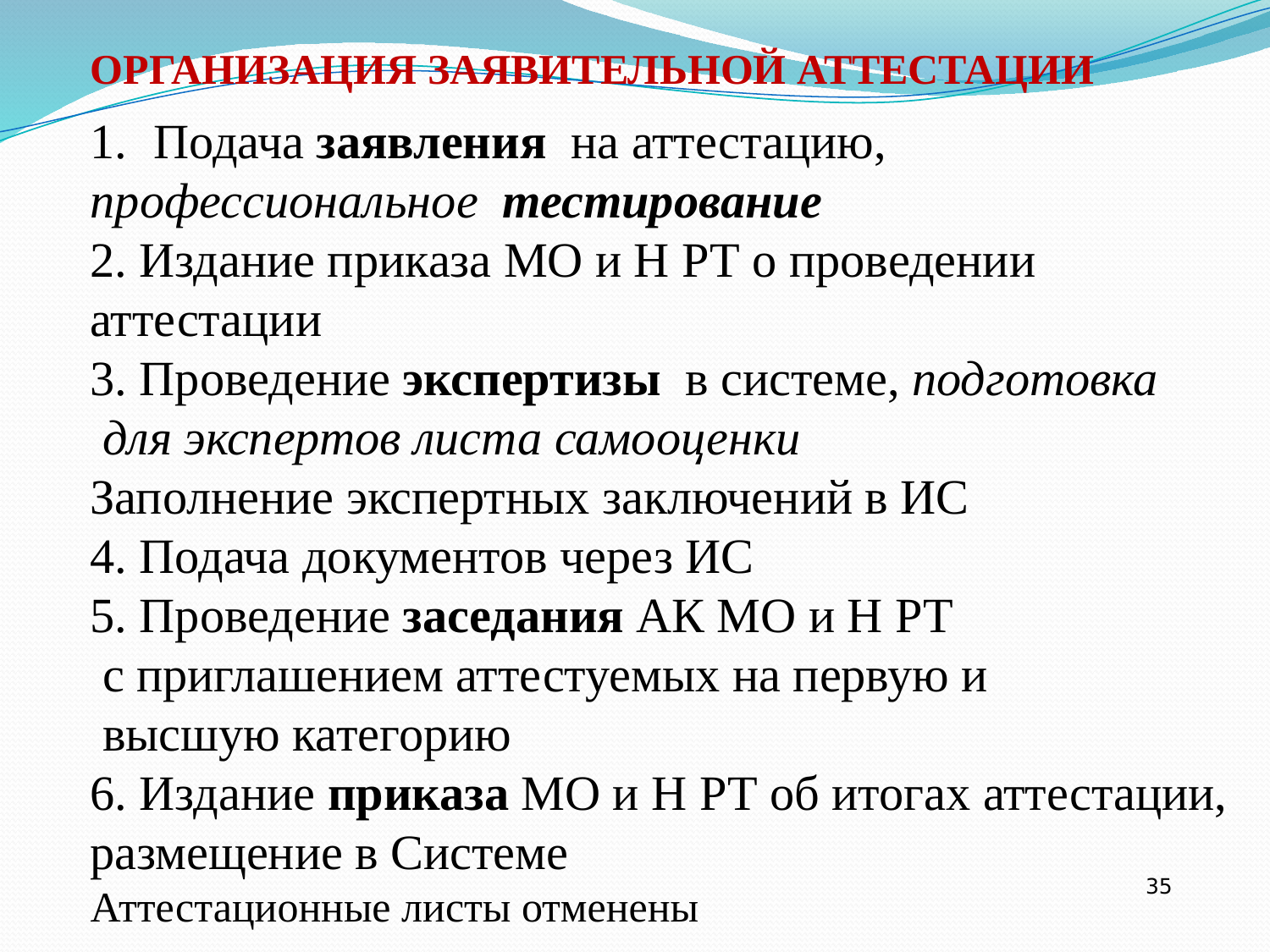

ОРГАНИЗАЦИЯ ЗАЯВИТЕЛЬНОЙ АТТЕСТАЦИИ

Подача заявления  на аттестацию,
профессиональное  тестирование
2. Издание приказа МО и Н РТ о проведении
аттестации
3. Проведение экспертизы  в системе, подготовка
 для экспертов листа самооценки
Заполнение экспертных заключений в ИС
4. Подача документов через ИС
5. Проведение заседания АК МО и Н РТ
 с приглашением аттестуемых на первую и
 высшую категорию
6. Издание приказа МО и Н РТ об итогах аттестации,
размещение в Системе
Аттестационные листы отменены
35